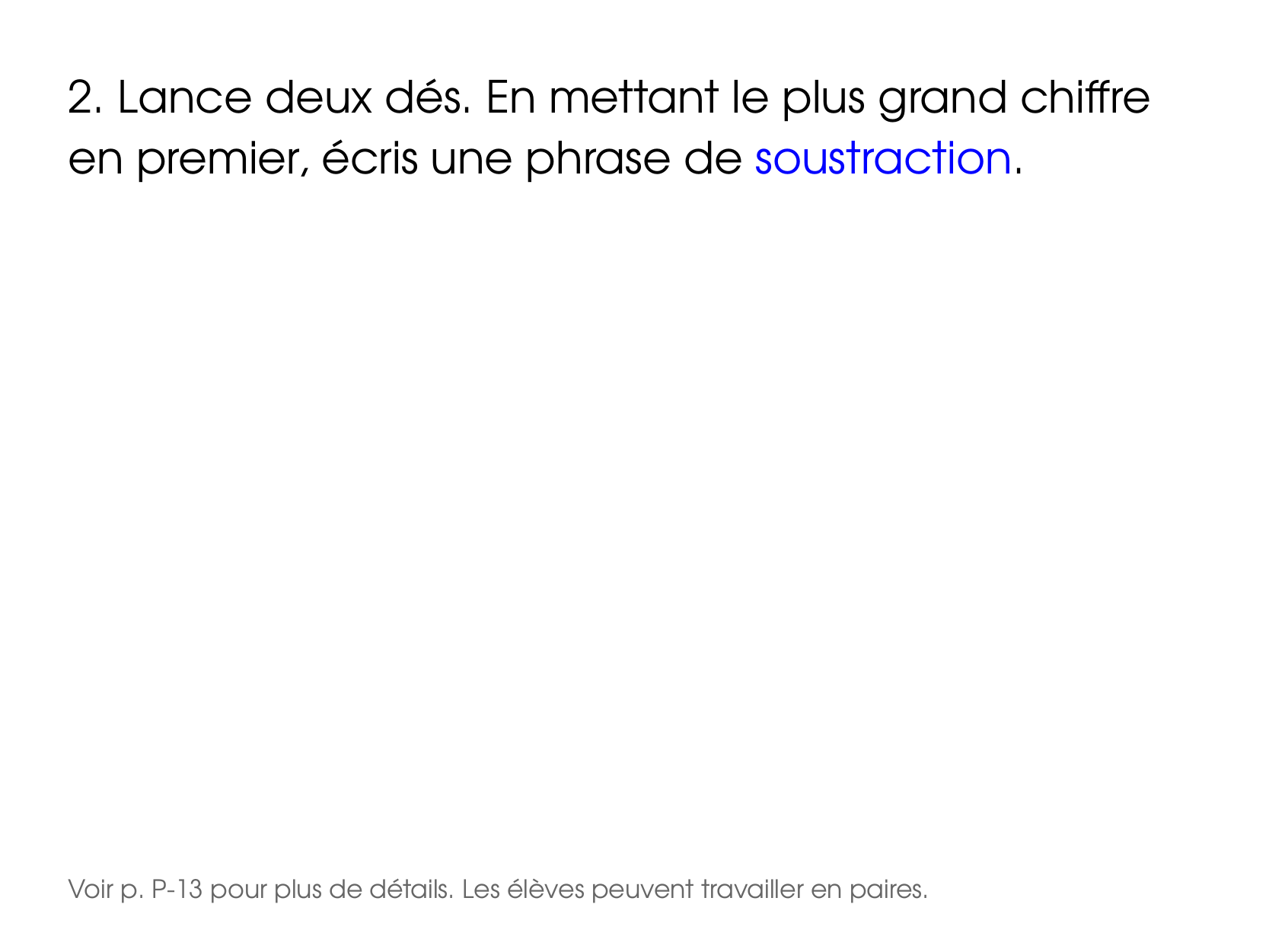

2. Lance deux dés. En mettant le plus grand chiffre en premier, écris une phrase de soustraction.
Voir p. P-13 pour plus de détails. Les élèves peuvent travailler en paires.